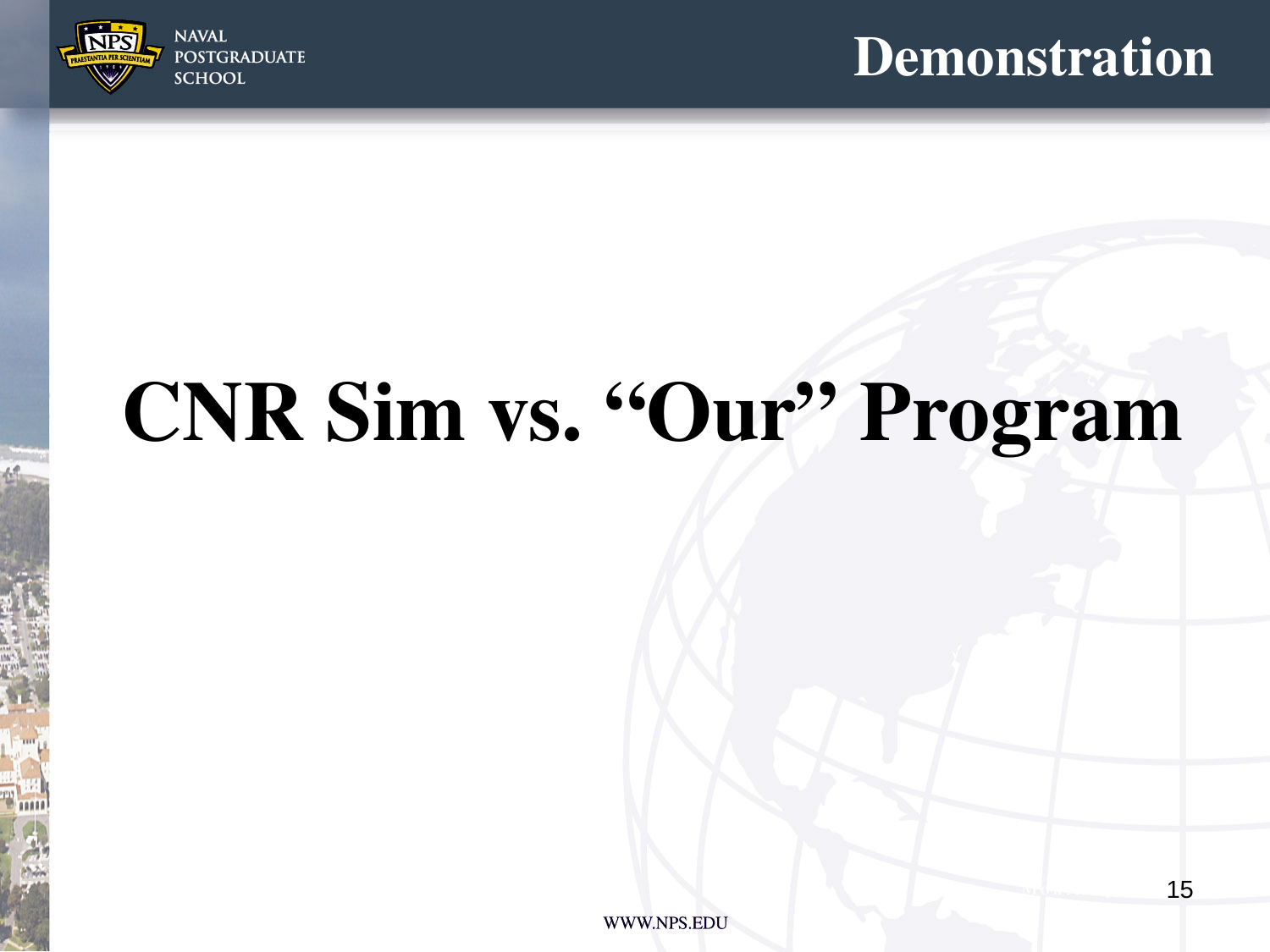

# Demonstration

CNR Sim vs. “Our” Program

15